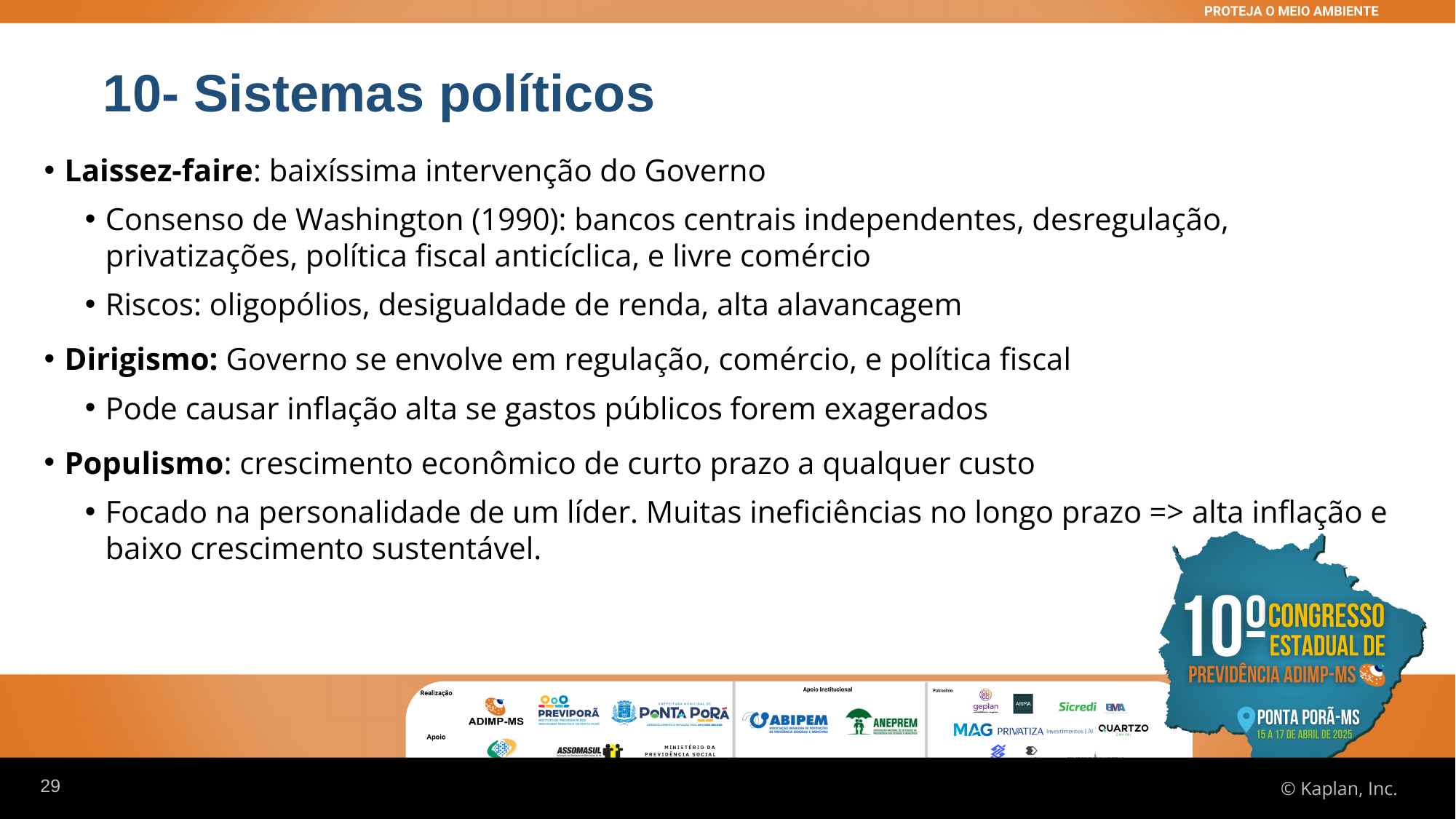

10- Sistemas políticos
Laissez-faire: baixíssima intervenção do Governo
Consenso de Washington (1990): bancos centrais independentes, desregulação, privatizações, política fiscal anticíclica, e livre comércio
Riscos: oligopólios, desigualdade de renda, alta alavancagem
Dirigismo: Governo se envolve em regulação, comércio, e política fiscal
Pode causar inflação alta se gastos públicos forem exagerados
Populismo: crescimento econômico de curto prazo a qualquer custo
Focado na personalidade de um líder. Muitas ineficiências no longo prazo => alta inflação e baixo crescimento sustentável.

29